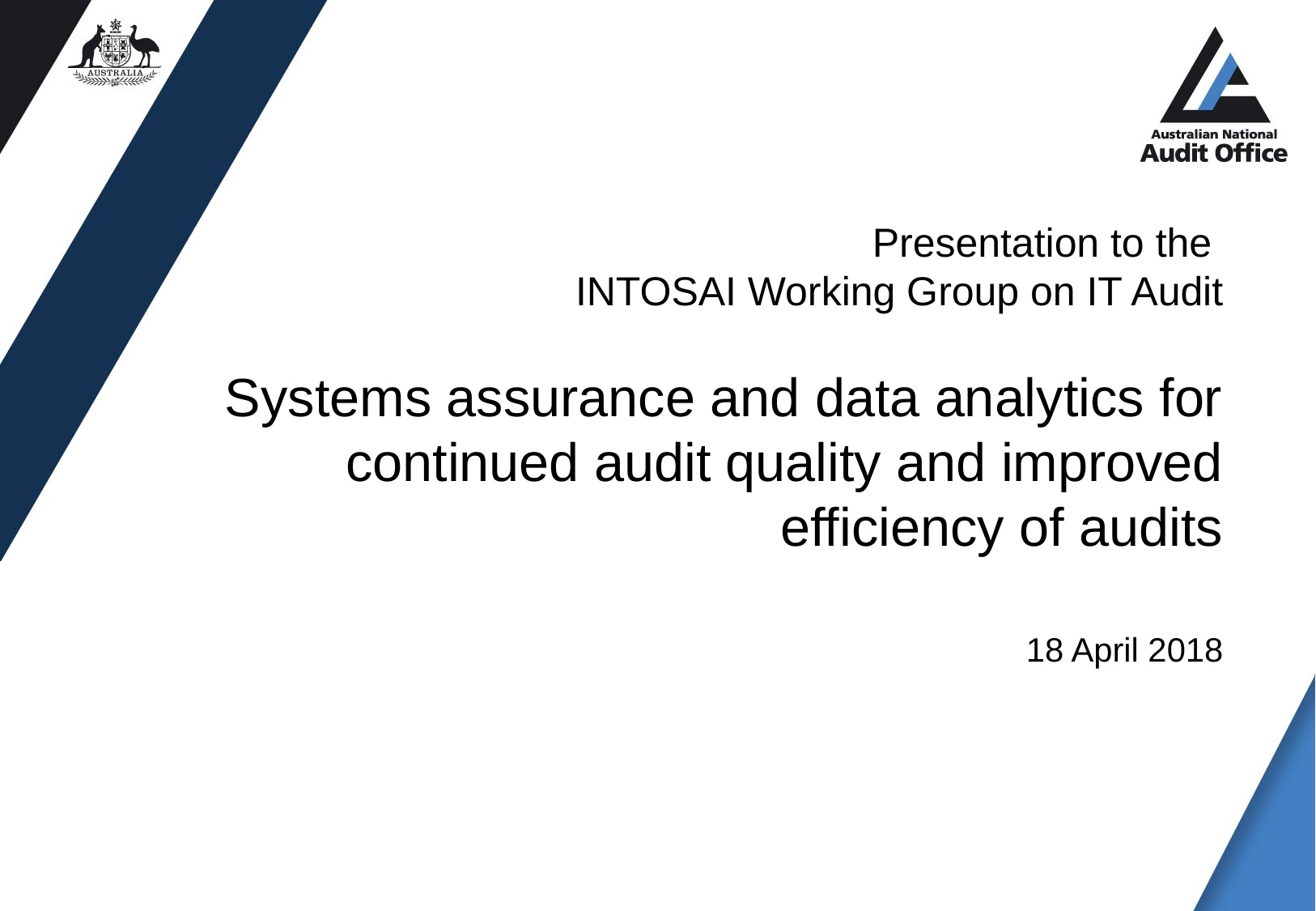

# Presentation to the INTOSAI Working Group on IT Audit Systems assurance and data analytics for continued audit quality and improved efficiency of audits 18 April 2018